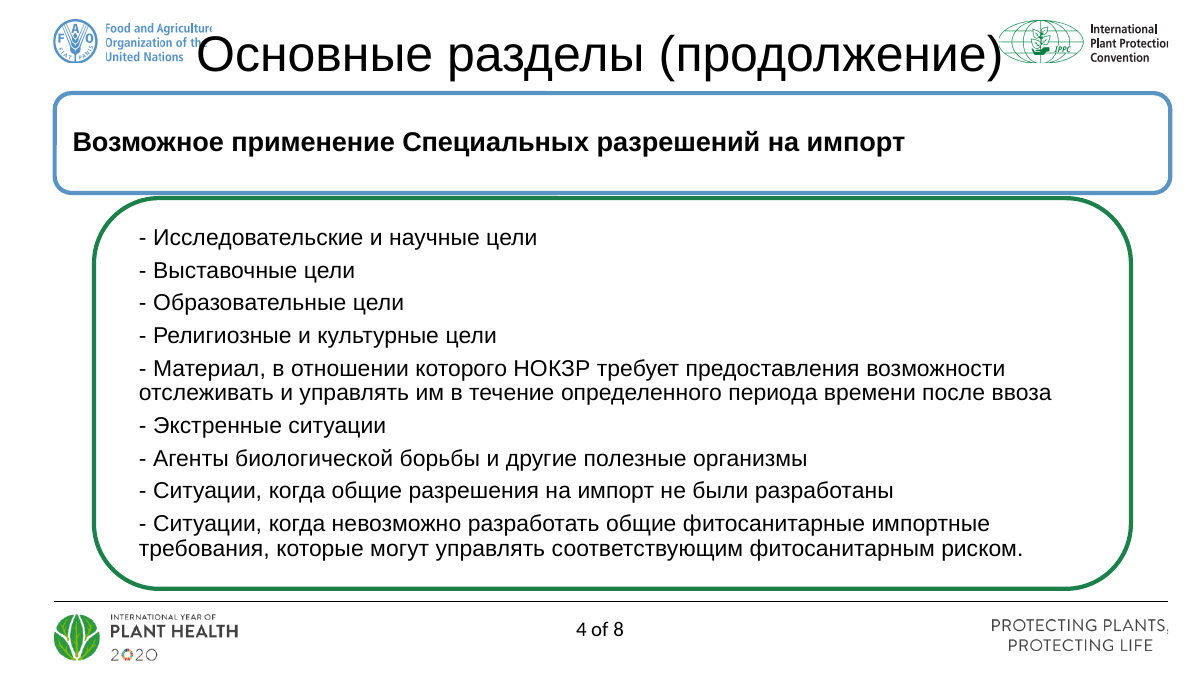

Основные разделы (продолжение)
Возможное применение Специальных разрешений на импорт
- Исследовательские и научные цели
- Выставочные цели
- Образовательные цели
- Религиозные и культурные цели
- Материал, в отношении которого НОКЗР требует предоставления возможности отслеживать и управлять им в течение определенного периода времени после ввоза
- Экстренные ситуации
- Агенты биологической борьбы и другие полезные организмы
- Ситуации, когда общие разрешения на импорт не были разработаны
- Ситуации, когда невозможно разработать общие фитосанитарные импортные требования, которые могут управлять соответствующим фитосанитарным риском.
4 of 8